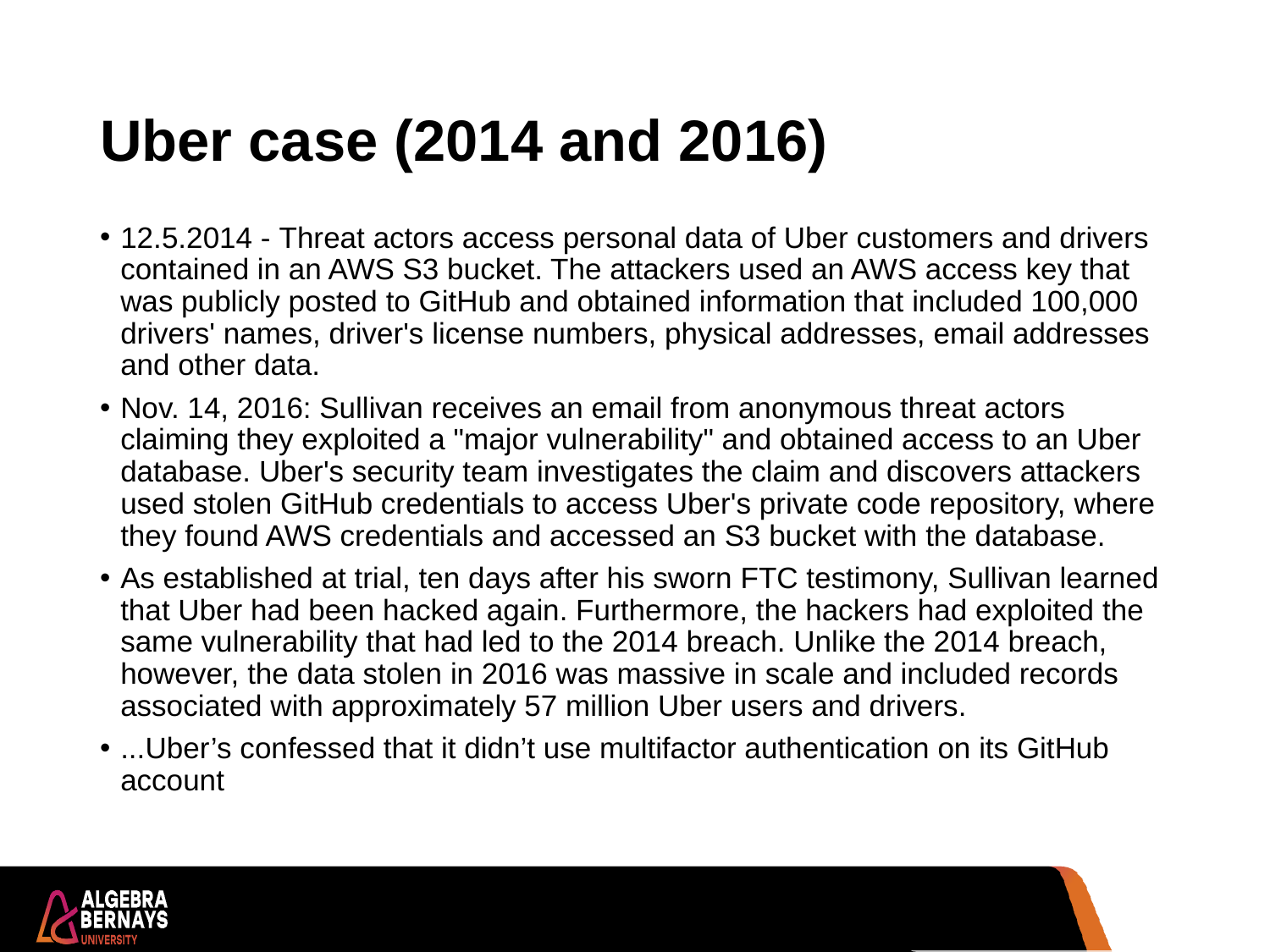

# Uber case (2014 and 2016)
12.5.2014 - Threat actors access personal data of Uber customers and drivers contained in an AWS S3 bucket. The attackers used an AWS access key that was publicly posted to GitHub and obtained information that included 100,000 drivers' names, driver's license numbers, physical addresses, email addresses and other data.
Nov. 14, 2016: Sullivan receives an email from anonymous threat actors claiming they exploited a "major vulnerability" and obtained access to an Uber database. Uber's security team investigates the claim and discovers attackers used stolen GitHub credentials to access Uber's private code repository, where they found AWS credentials and accessed an S3 bucket with the database.
As established at trial, ten days after his sworn FTC testimony, Sullivan learned that Uber had been hacked again. Furthermore, the hackers had exploited the same vulnerability that had led to the 2014 breach. Unlike the 2014 breach, however, the data stolen in 2016 was massive in scale and included records associated with approximately 57 million Uber users and drivers.
...Uber’s confessed that it didn’t use multifactor authentication on its GitHub account